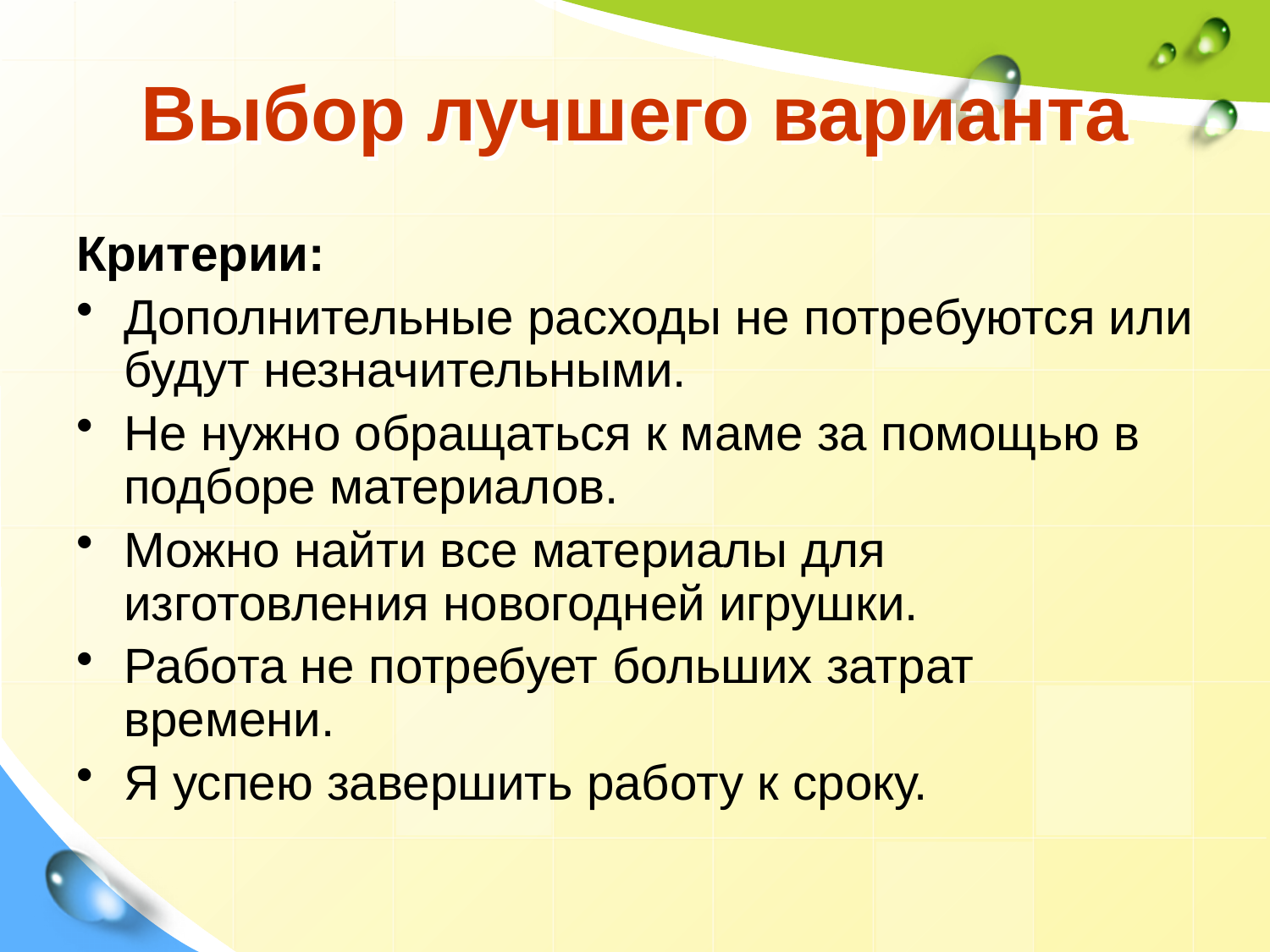

# Выбор лучшего варианта
Критерии:
Дополнительные расходы не потребуются или будут незначительными.
Не нужно обращаться к маме за помощью в подборе материалов.
Можно найти все материалы для изготовления новогодней игрушки.
Работа не потребует больших затрат времени.
Я успею завершить работу к сроку.